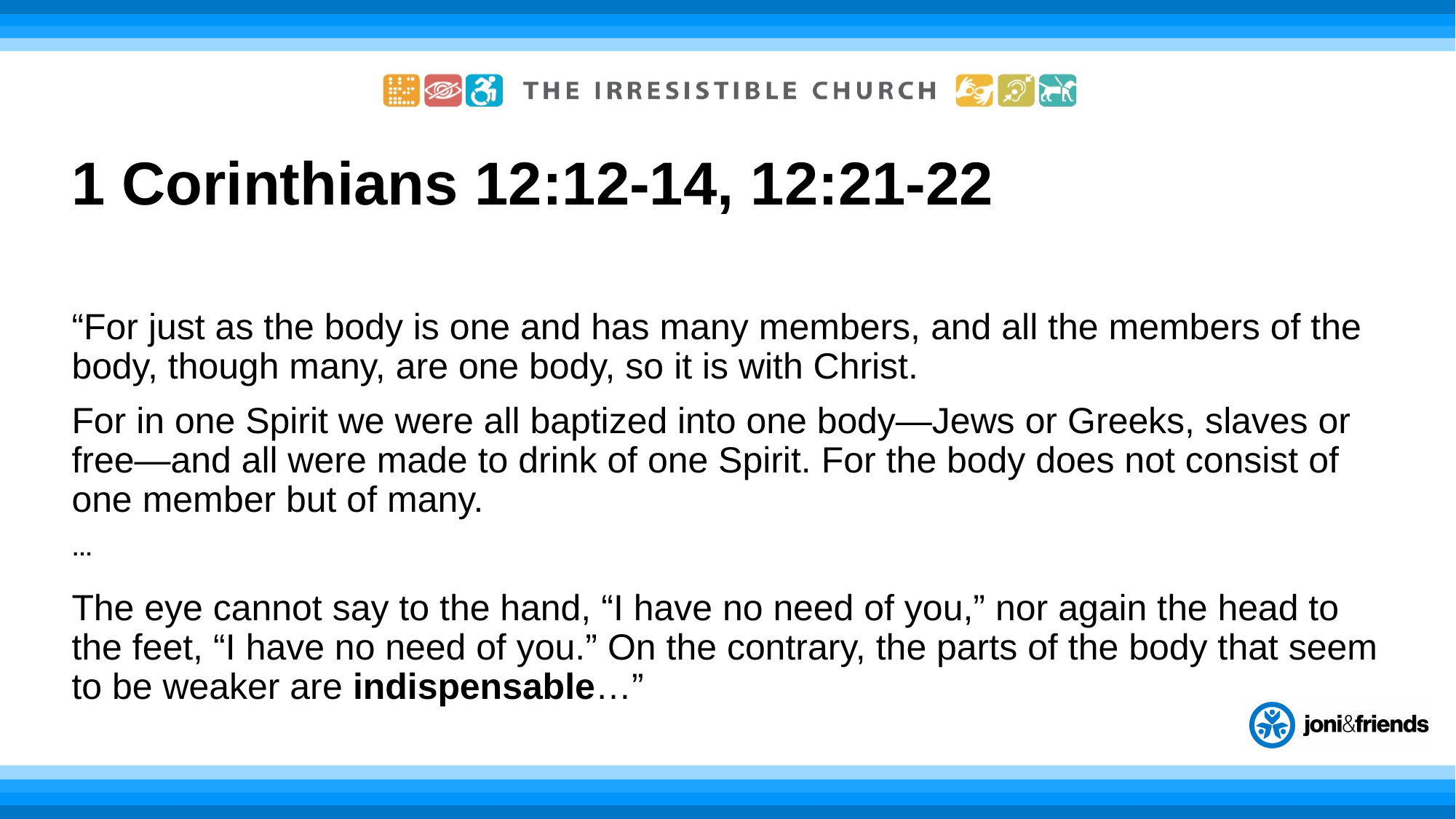

# 1 Corinthians 12:12-14, 12:21-22
“For just as the body is one and has many members, and all the members of the body, though many, are one body, so it is with Christ.
For in one Spirit we were all baptized into one body—Jews or Greeks, slaves or free—and all were made to drink of one Spirit. For the body does not consist of one member but of many.
…
The eye cannot say to the hand, “I have no need of you,” nor again the head to the feet, “I have no need of you.” On the contrary, the parts of the body that seem to be weaker are indispensable…”